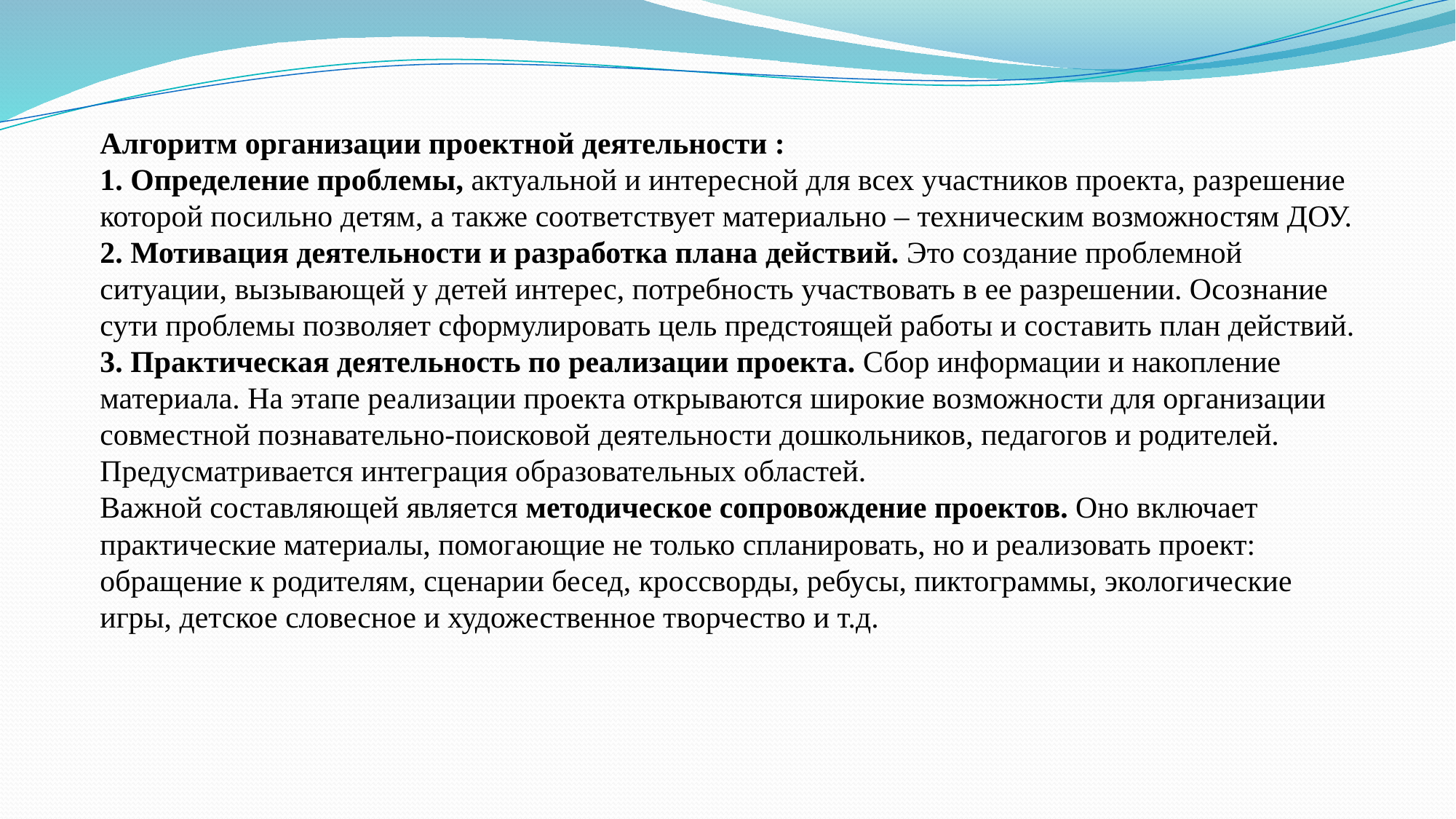

# Алгоритм организации проектной деятельности : 1. Определение проблемы, актуальной и интересной для всех участников проекта, разрешение которой посильно детям, а также соответствует материально – техническим возможностям ДОУ. 2. Мотивация деятельности и разработка плана действий. Это создание проблемной ситуации, вызывающей у детей интерес, потребность участвовать в ее разрешении. Осознание сути проблемы позволяет сформулировать цель предстоящей работы и составить план действий. 3. Практическая деятельность по реализации проекта. Сбор информации и накопление материала. На этапе реализации проекта открываются широкие возможности для организации совместной познавательно-поисковой деятельности дошкольников, педагогов и родителей. Предусматривается интеграция образовательных областей. Важной составляющей является методическое сопровождение проектов. Оно включает практические материалы, помогающие не только спланировать, но и реализовать проект: обращение к родителям, сценарии бесед, кроссворды, ребусы, пиктограммы, экологические игры, детское словесное и художественное творчество и т.д.